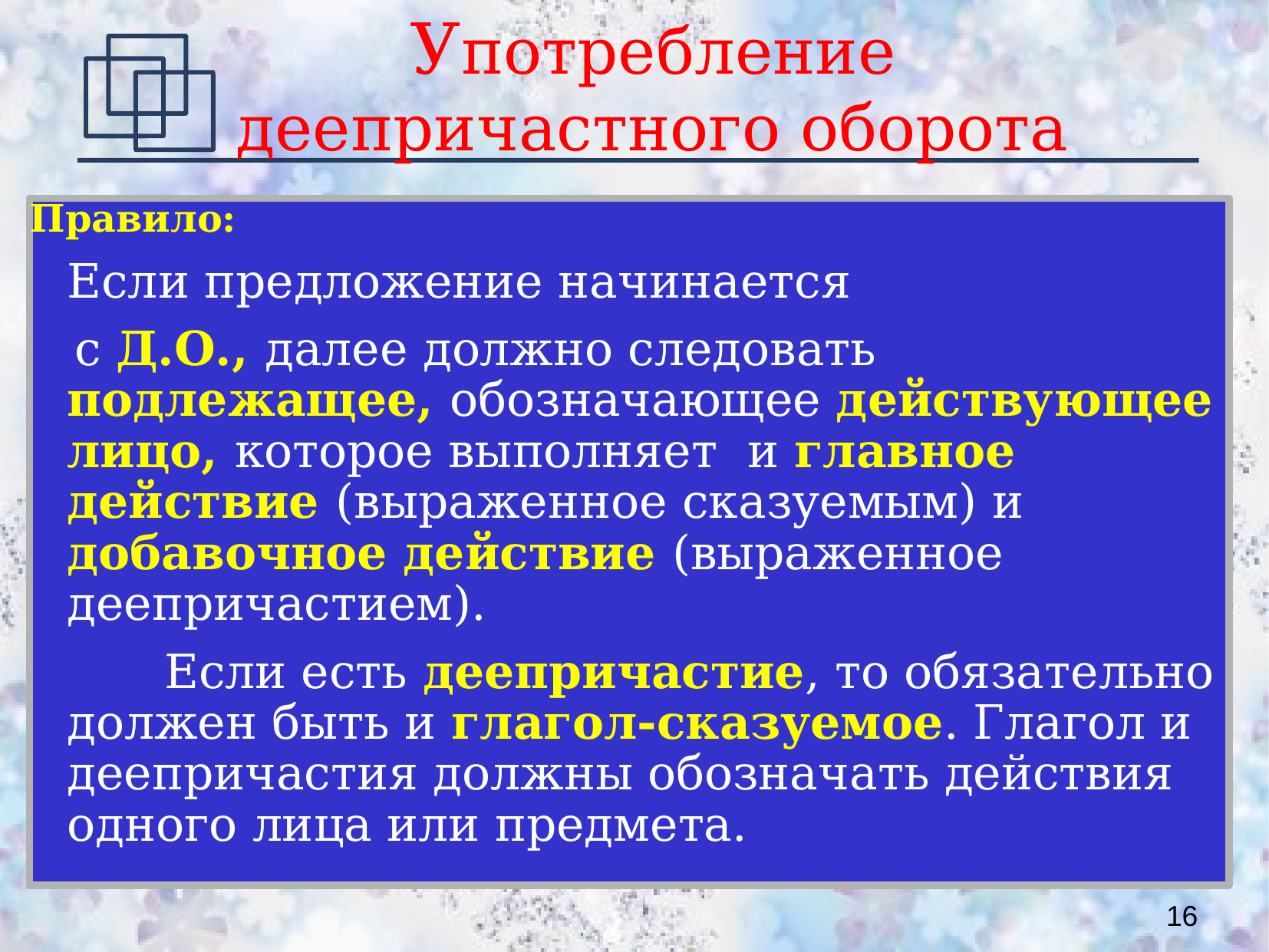

# Употребление деепричастного оборота
Правило:
		Если предложение начинается
   с Д.О., далее должно следовать  подлежащее, обозначающее действующее лицо, которое выполняет  и главное действие (выраженное сказуемым) и добавочное действие (выраженное деепричастием).
         Если есть деепричастие, то обязательно должен быть и глагол-сказуемое. Глагол и деепричастия должны обозначать действия одного лица или предмета.